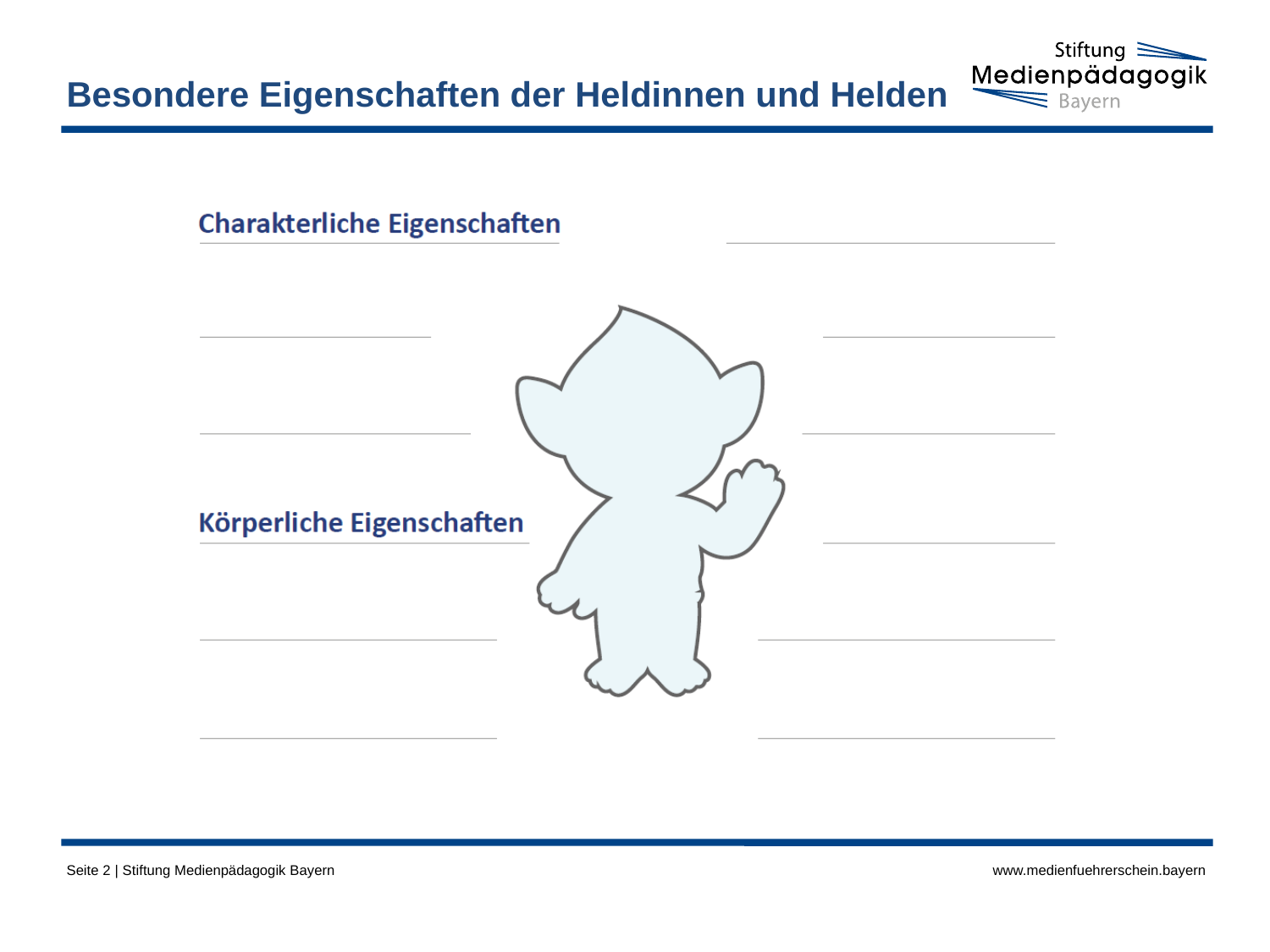

# Besondere Eigenschaften der Heldinnen und Helden